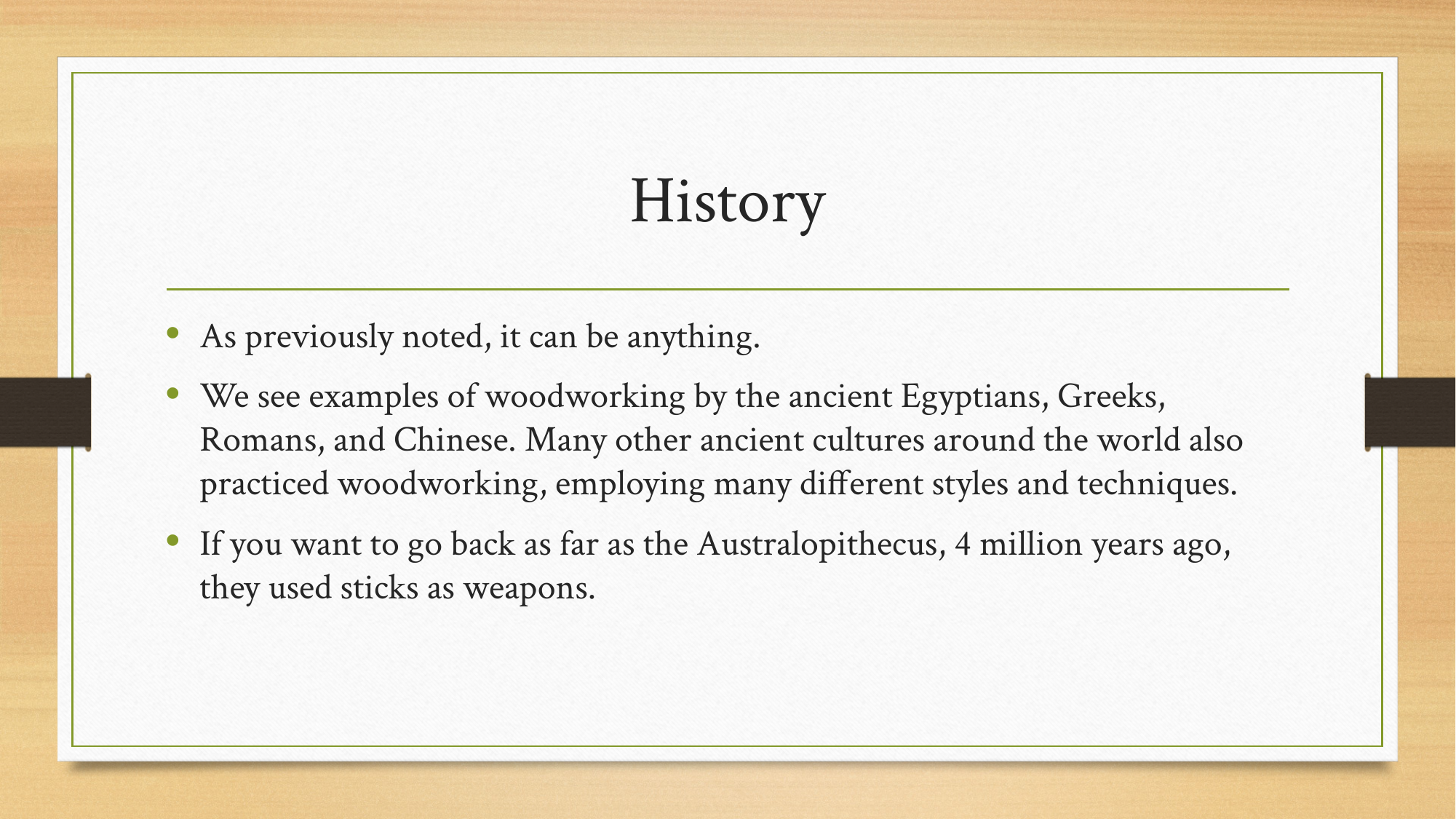

# History
As previously noted, it can be anything.
We see examples of woodworking by the ancient Egyptians, Greeks, Romans, and Chinese. Many other ancient cultures around the world also practiced woodworking, employing many different styles and techniques.
If you want to go back as far as the Australopithecus, 4 million years ago, they used sticks as weapons.